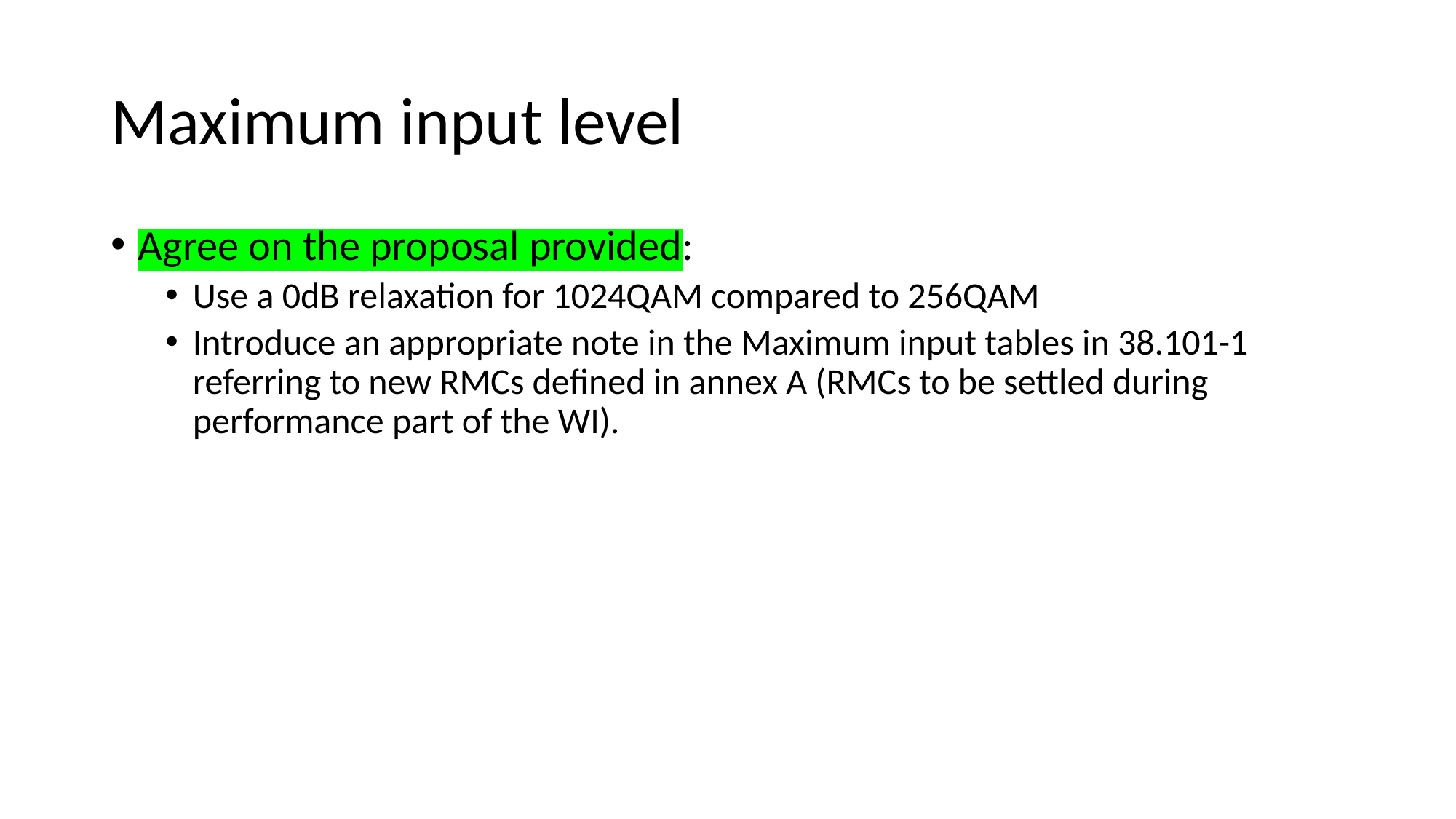

# Maximum input level
Agree on the proposal provided:
Use a 0dB relaxation for 1024QAM compared to 256QAM
Introduce an appropriate note in the Maximum input tables in 38.101-1 referring to new RMCs defined in annex A (RMCs to be settled during performance part of the WI).